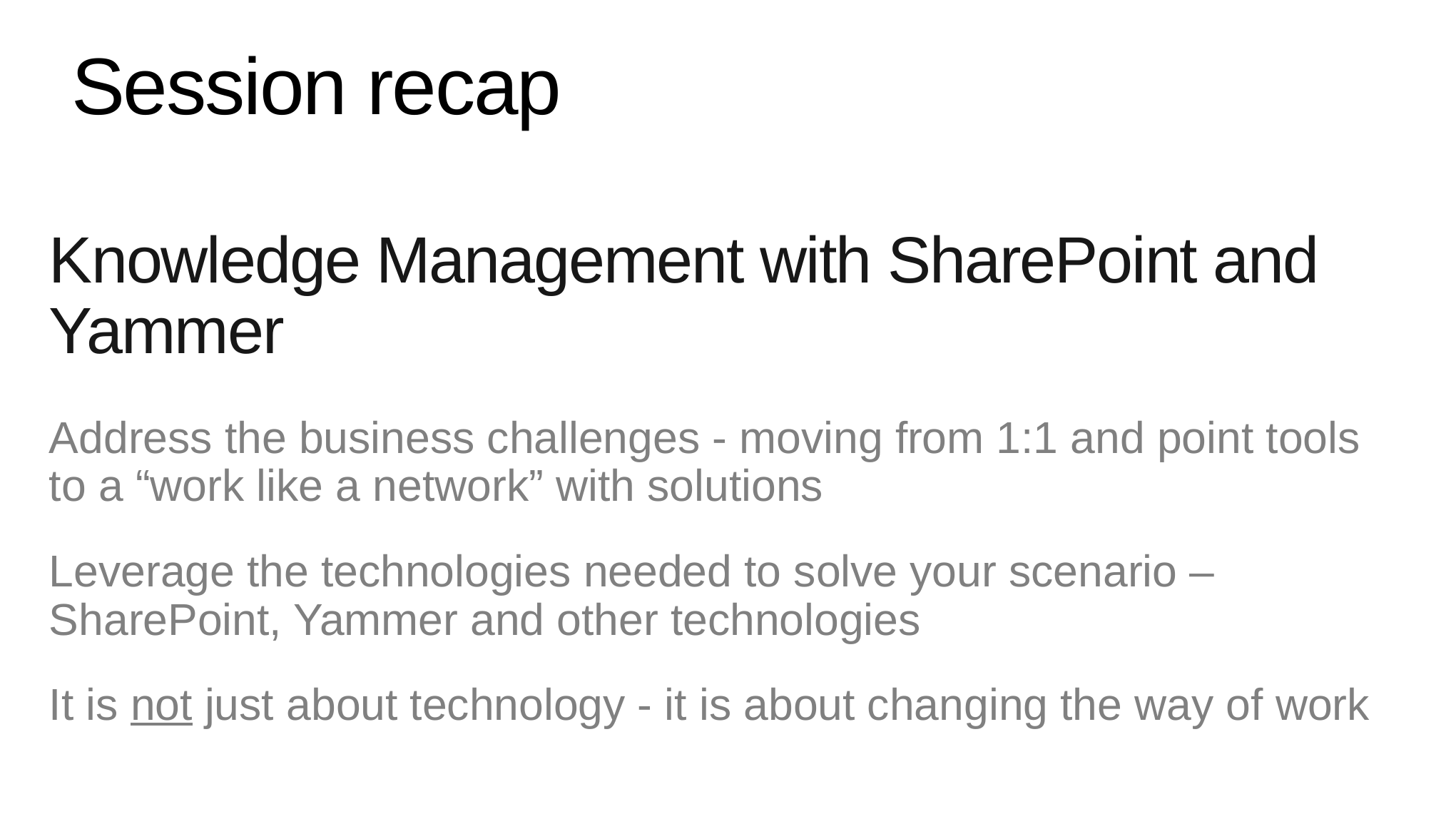

# Session recap
Knowledge Management with SharePoint and Yammer

Address the business challenges - moving from 1:1 and point tools to a “work like a network” with solutions

Leverage the technologies needed to solve your scenario – SharePoint, Yammer and other technologies

It is not just about technology - it is about changing the way of work